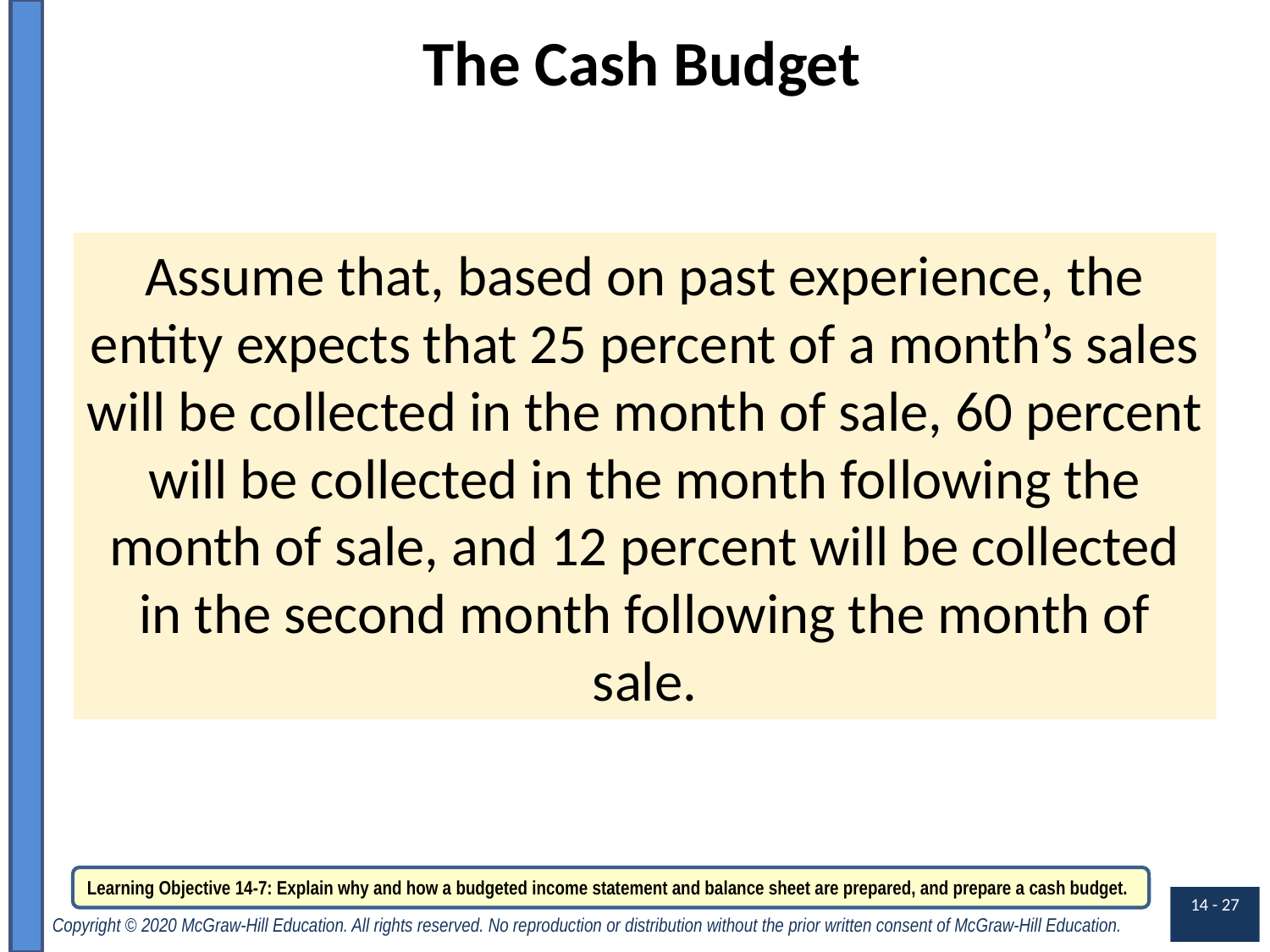

# The Cash Budget
Assume that, based on past experience, the entity expects that 25 percent of a month’s sales will be collected in the month of sale, 60 percent will be collected in the month following the month of sale, and 12 percent will be collected in the second month following the month of sale.
Learning Objective 14-7: Explain why and how a budgeted income statement and balance sheet are prepared, and prepare a cash budget.